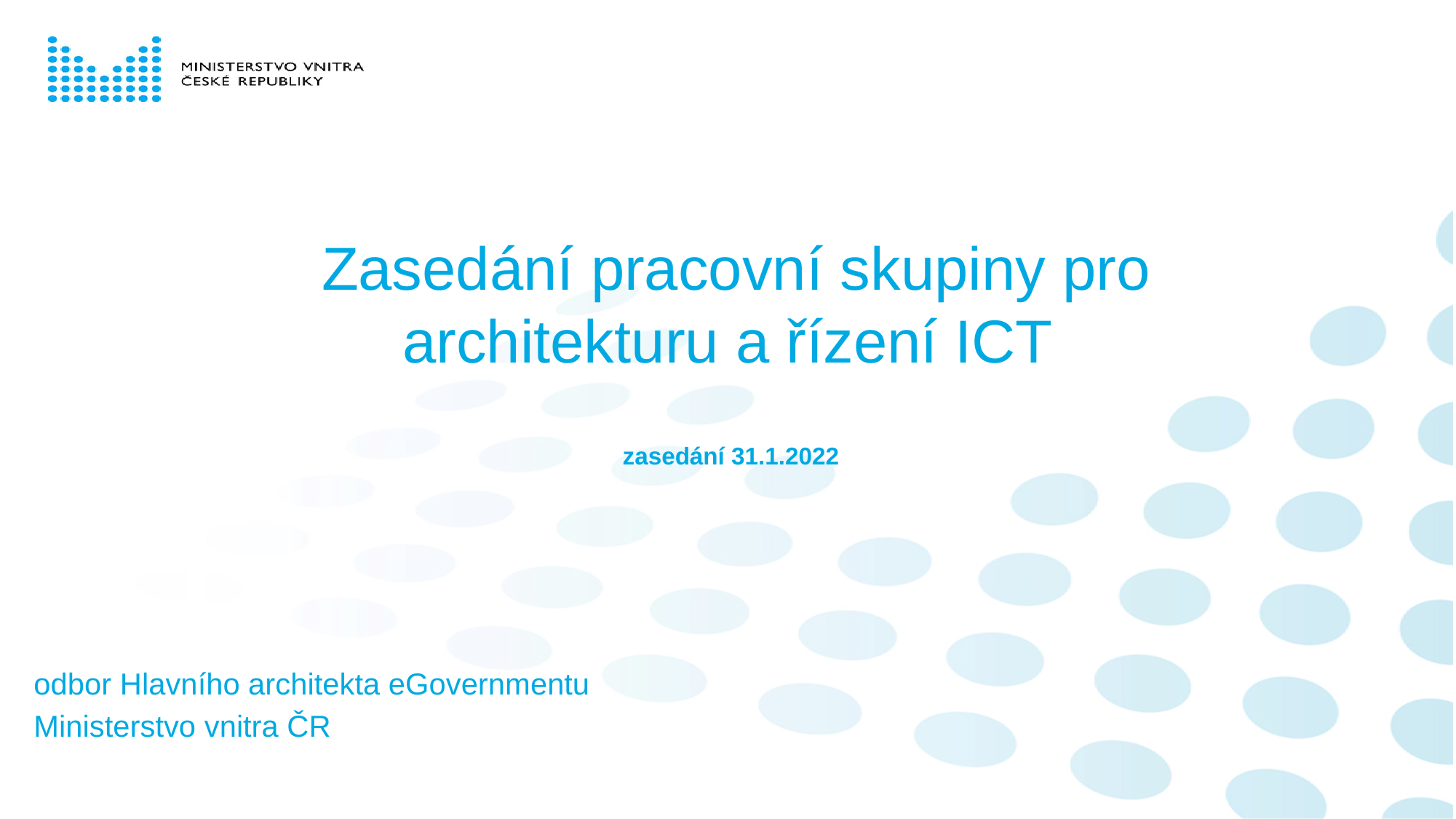

Zasedání pracovní skupiny pro architekturu a řízení ICT
 zasedání 31.1.2022
odbor Hlavního architekta eGovernmentu
Ministerstvo vnitra ČR